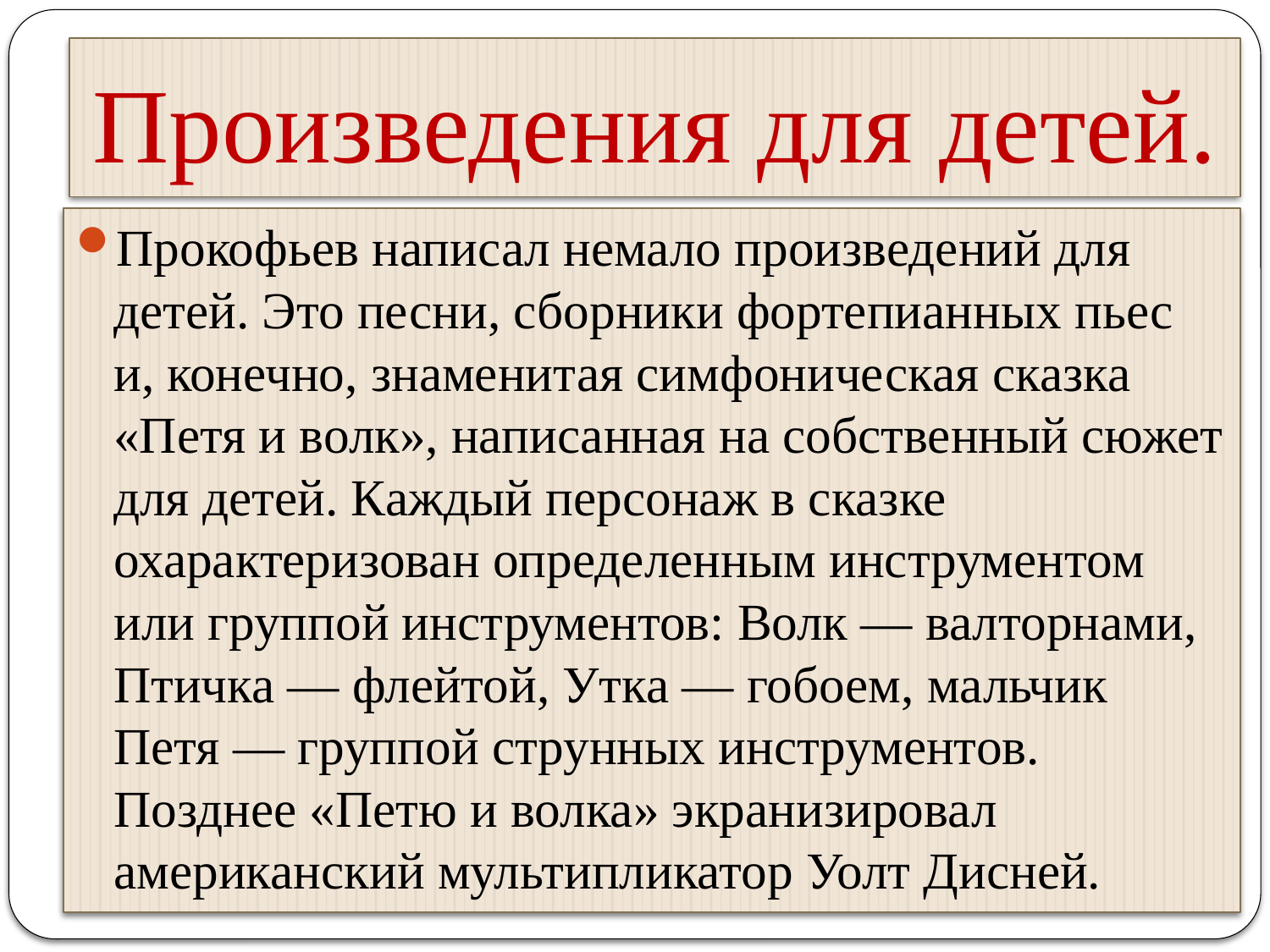

# Произведения для детей.
Прокофьев написал немало произведений для детей. Это песни, сборники фортепианных пьес и, конечно, знаменитая симфоническая сказка «Петя и волк», написанная на собственный сюжет для детей. Каждый персонаж в сказке охарактеризован определенным инструментом или группой инструментов: Волк — валторнами, Птичка — флейтой, Утка — гобоем, мальчик Петя — группой струнных инструментов. Позднее «Петю и волка» экранизировал американский мультипликатор Уолт Дисней.